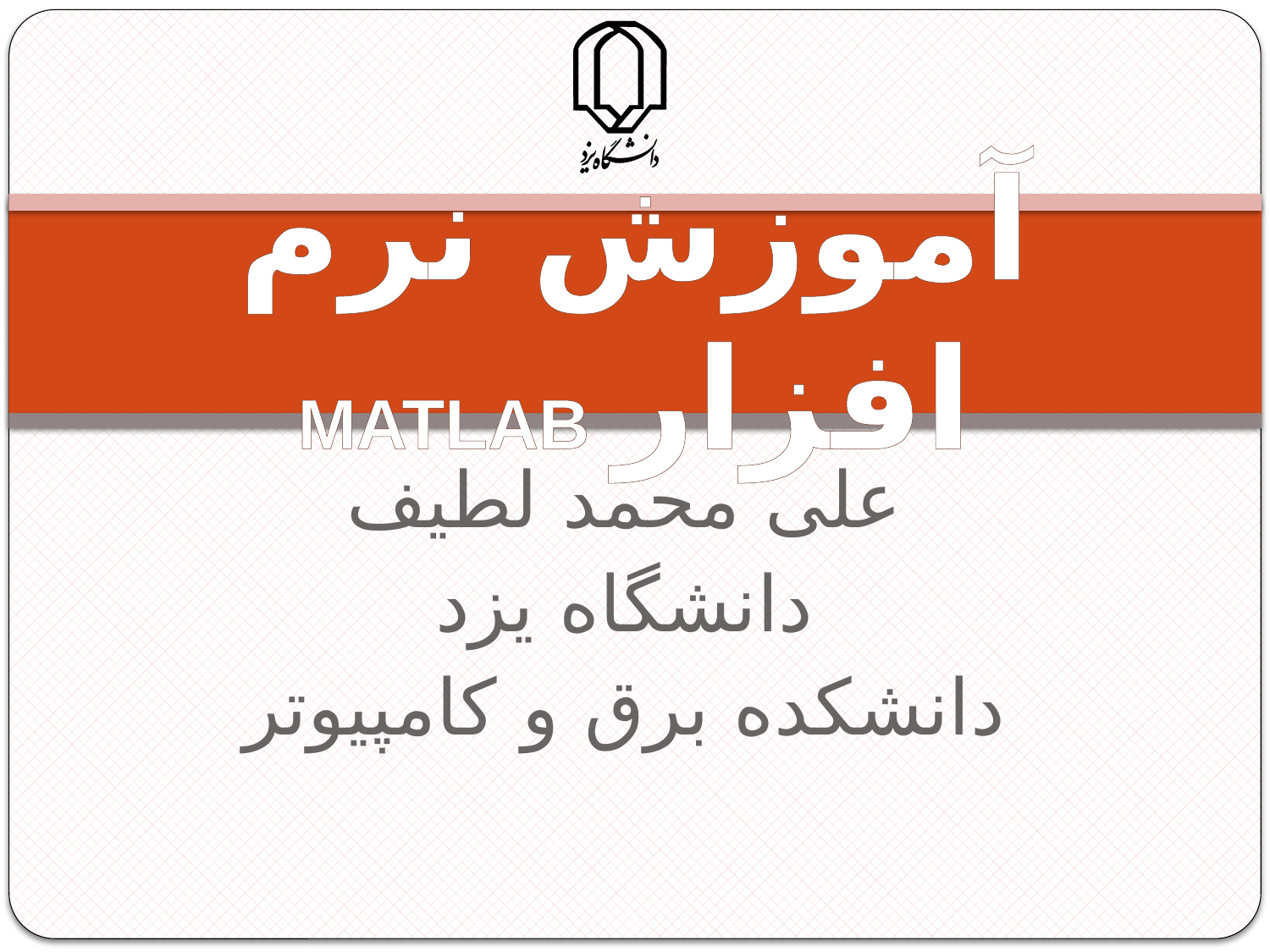

# آموزش نرم افزار Matlab
علی محمد لطیف
دانشگاه یزد
دانشکده برق و کامپیوتر